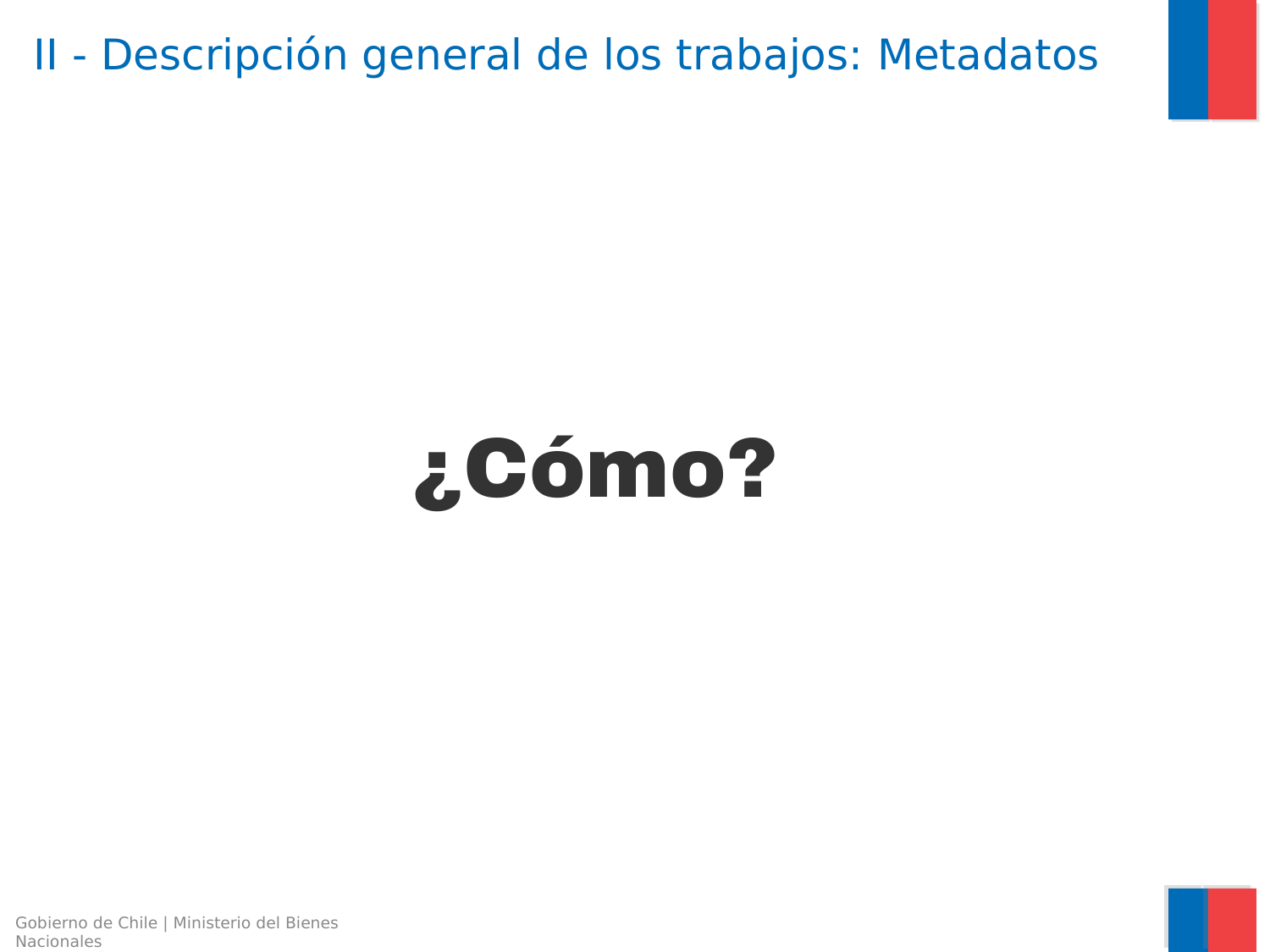

# II - Descripción general de los trabajos: Metadatos
¿Cómo?
Gobierno de Chile | Ministerio del Bienes Nacionales